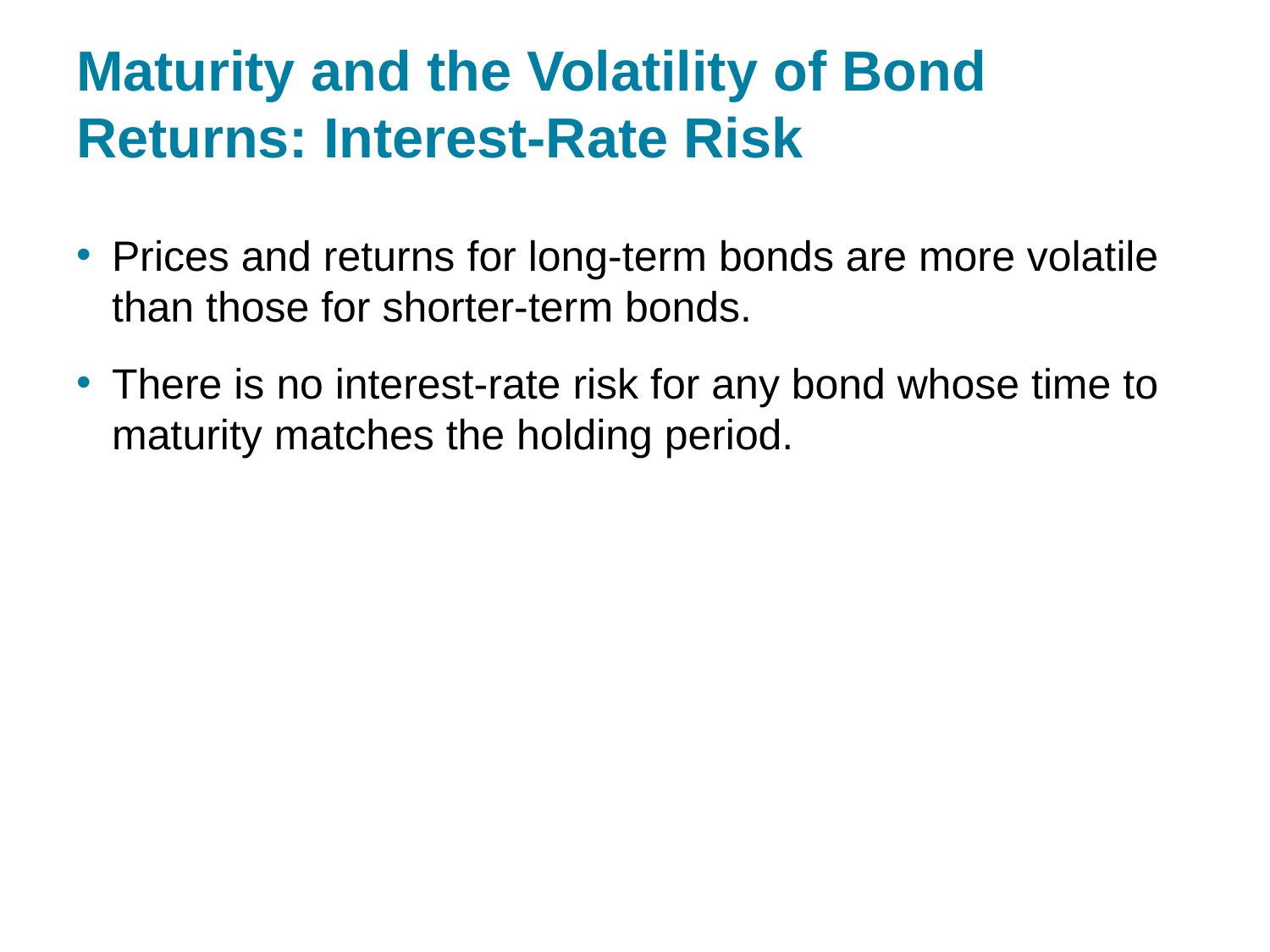

# Maturity and the Volatility of Bond Returns: Interest-Rate Risk
Prices and returns for long-term bonds are more volatile than those for shorter-term bonds.
There is no interest-rate risk for any bond whose time to maturity matches the holding period.